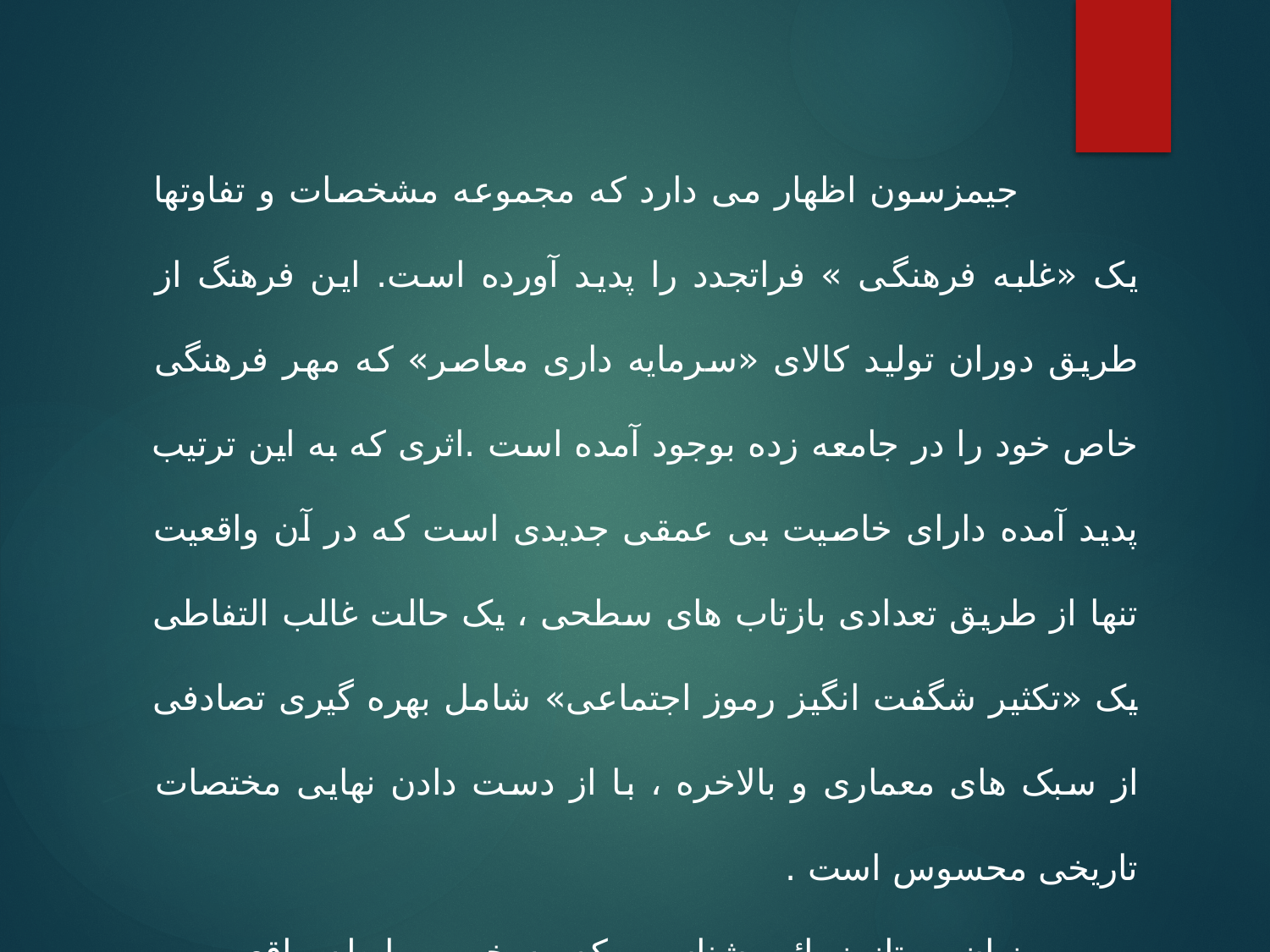

جیمزسون اظهار می دارد که مجموعه مشخصات و تفاوتها یک «غلبه فرهنگی » فراتجدد را پدید آورده است. این فرهنگ از طریق دوران تولید کالای «سرمایه داری معاصر» که مهر فرهنگی خاص خود را در جامعه زده بوجود آمده است .اثری که به این ترتیب پدید آمده دارای خاصیت بی عمقی جدیدی است که در آن واقعیت تنها از طریق تعدادی بازتاب های سطحی ، یک حالت غالب التفاطی یک «تکثیر شگفت انگیز رموز اجتماعی» شامل بهره گیری تصادفی از سبک های معماری و بالاخره ، با از دست دادن نهایی مختصات تاریخی محسوس است .
        زبان ممتاز زیبائی شناسی ،که به خوبی رابطه واقعی بین فرهنگ و تولید کالا را مشخص می سازد .